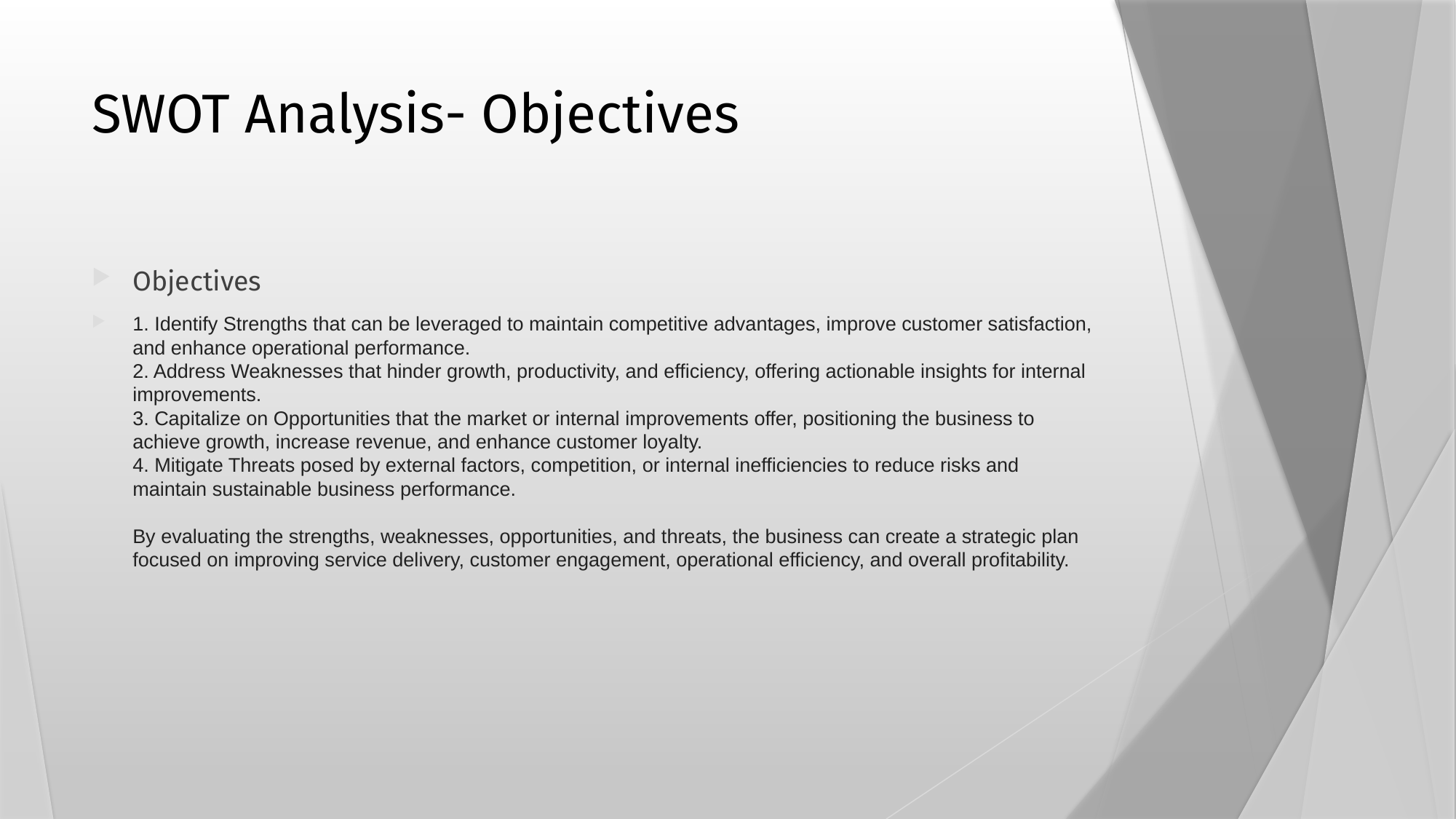

# SWOT Analysis- Objectives
Objectives
1. Identify Strengths that can be leveraged to maintain competitive advantages, improve customer satisfaction, and enhance operational performance.
2. Address Weaknesses that hinder growth, productivity, and efficiency, offering actionable insights for internal improvements.
3. Capitalize on Opportunities that the market or internal improvements offer, positioning the business to achieve growth, increase revenue, and enhance customer loyalty.
4. Mitigate Threats posed by external factors, competition, or internal inefficiencies to reduce risks and maintain sustainable business performance.
By evaluating the strengths, weaknesses, opportunities, and threats, the business can create a strategic plan focused on improving service delivery, customer engagement, operational efficiency, and overall profitability.